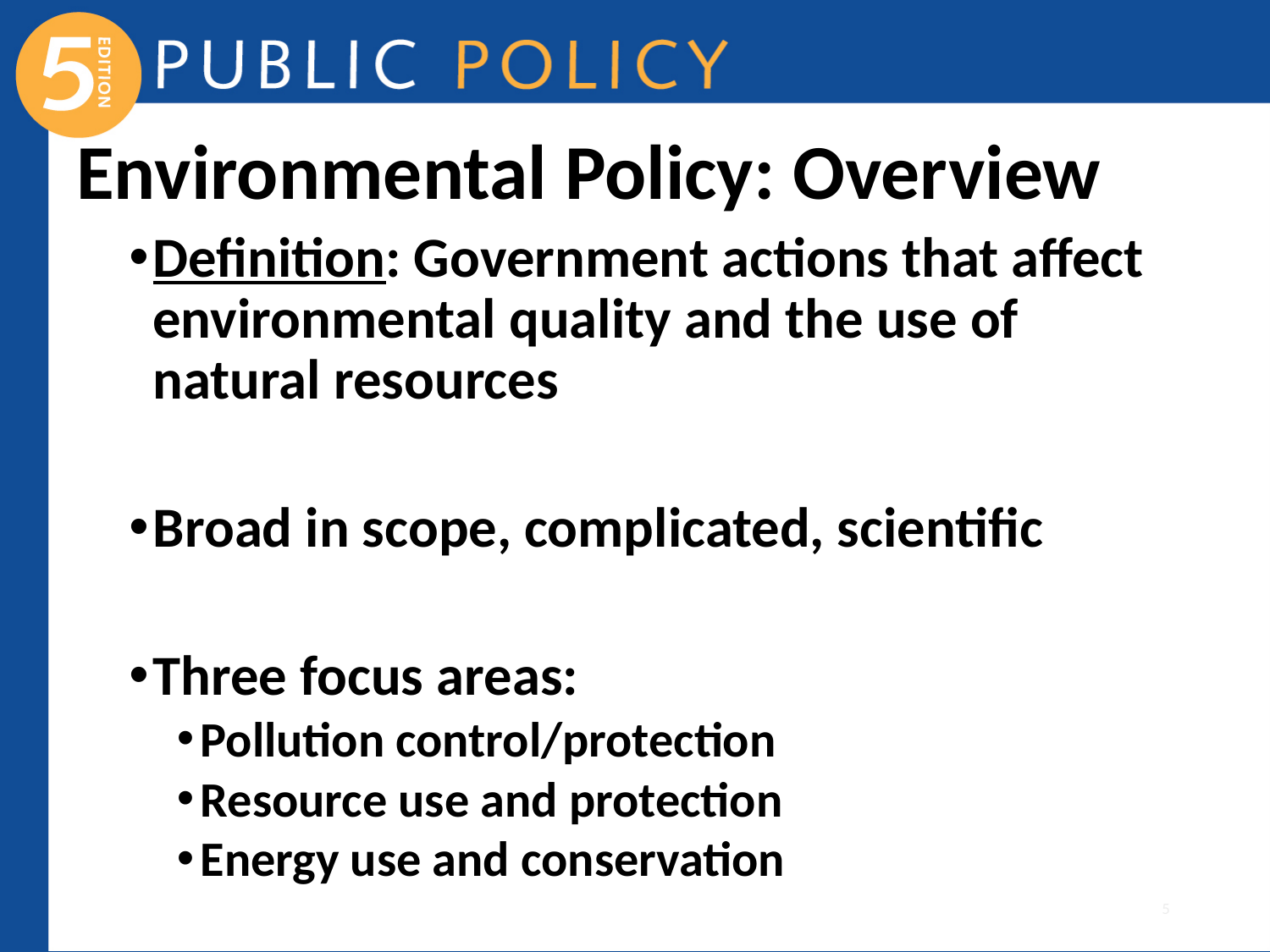

# Environmental Policy: Overview
Definition: Government actions that affect environmental quality and the use of natural resources

Broad in scope, complicated, scientific

Three focus areas:
Pollution control/protection
Resource use and protection
Energy use and conservation
5